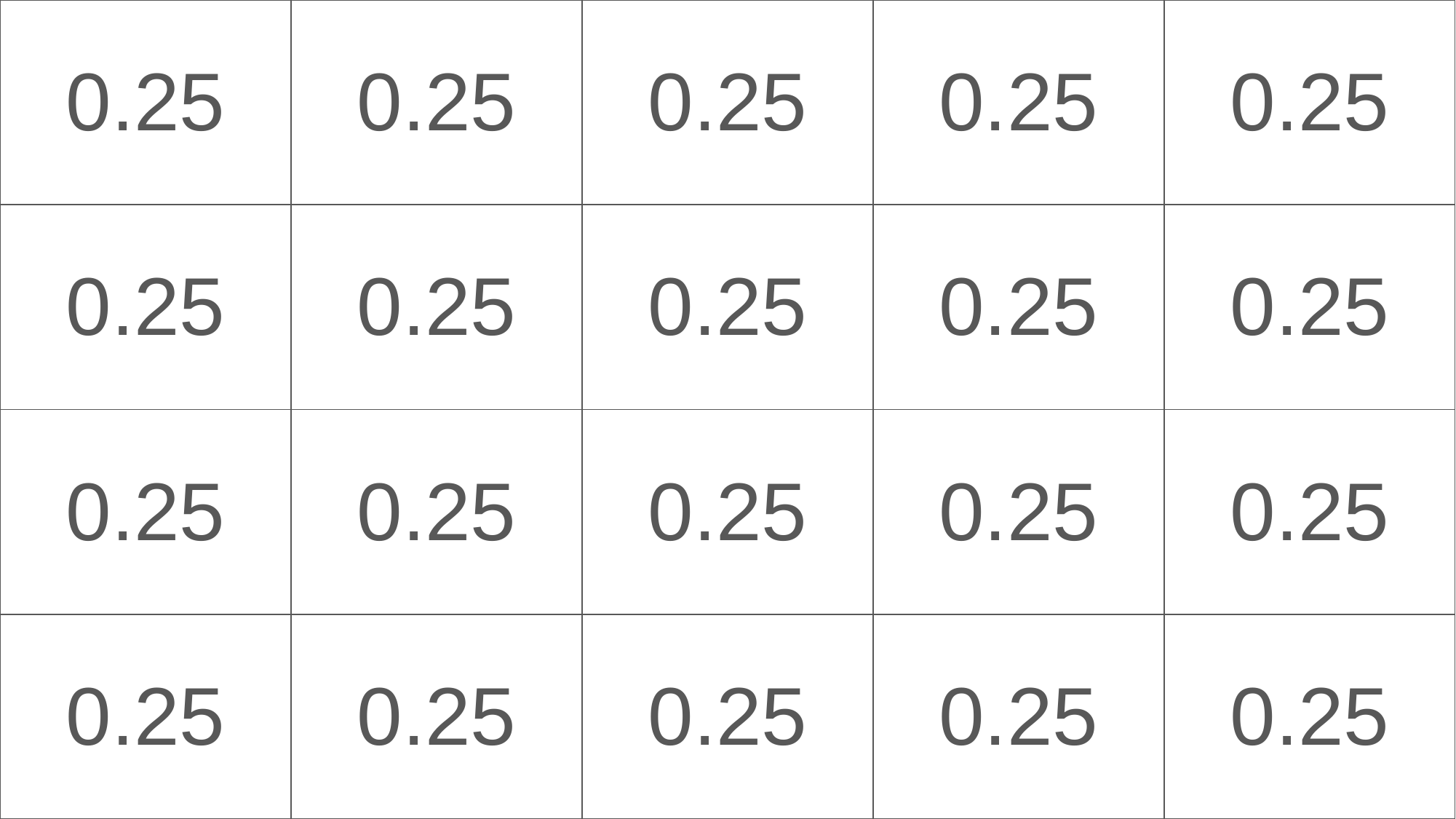

| 0.25 | 0.25 | 0.25 | 0.25 | 0.25 |
| --- | --- | --- | --- | --- |
| 0.25 | 0.25 | 0.25 | 0.25 | 0.25 |
| 0.25 | 0.25 | 0.25 | 0.25 | 0.25 |
| 0.25 | 0.25 | 0.25 | 0.25 | 0.25 |